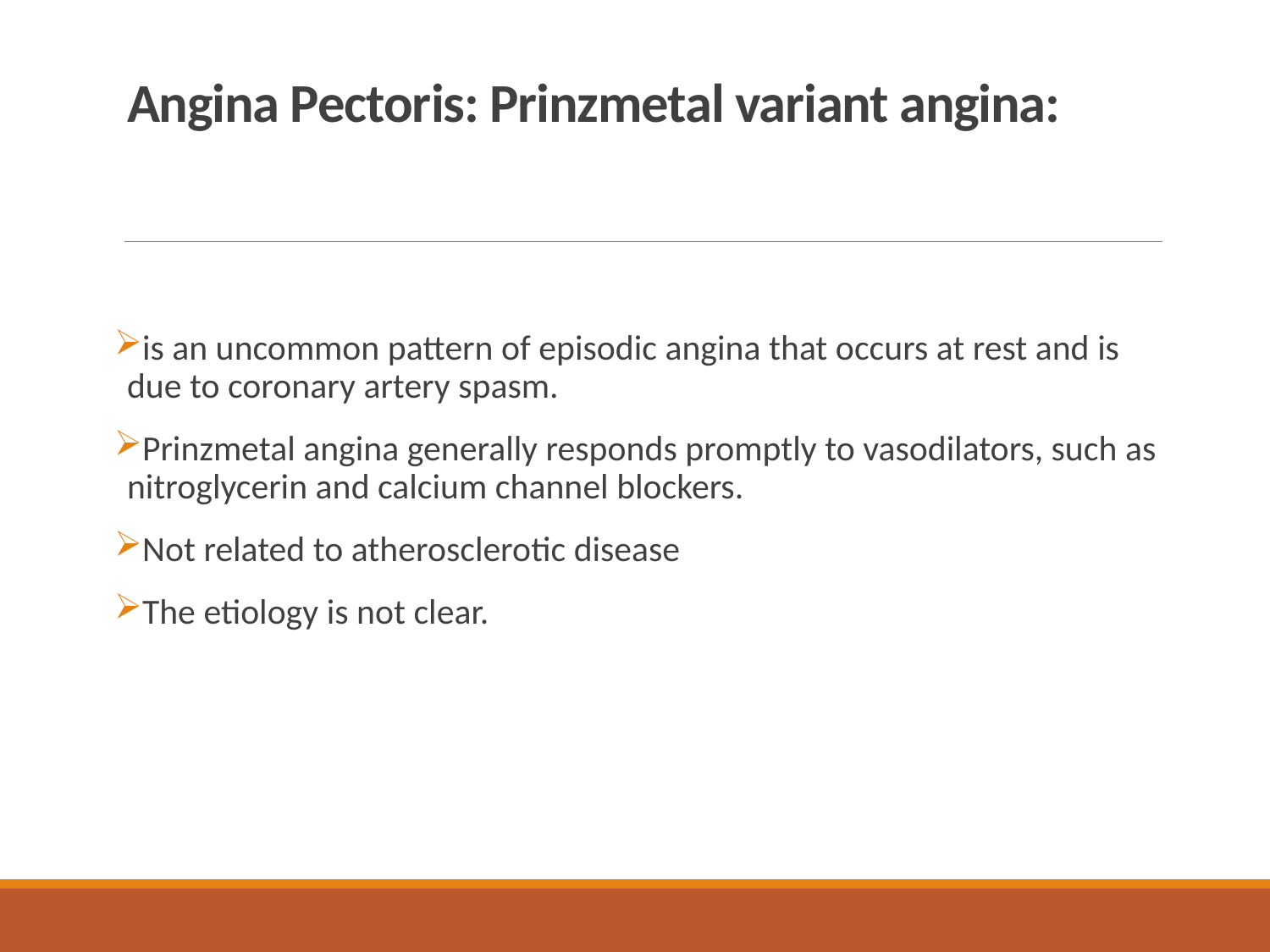

# Angina Pectoris: Prinzmetal variant angina:

is an uncommon pattern of episodic angina that occurs at rest and is due to coronary artery spasm.
Prinzmetal angina generally responds promptly to vasodilators, such as nitroglycerin and calcium channel blockers.
Not related to atherosclerotic disease
The etiology is not clear.